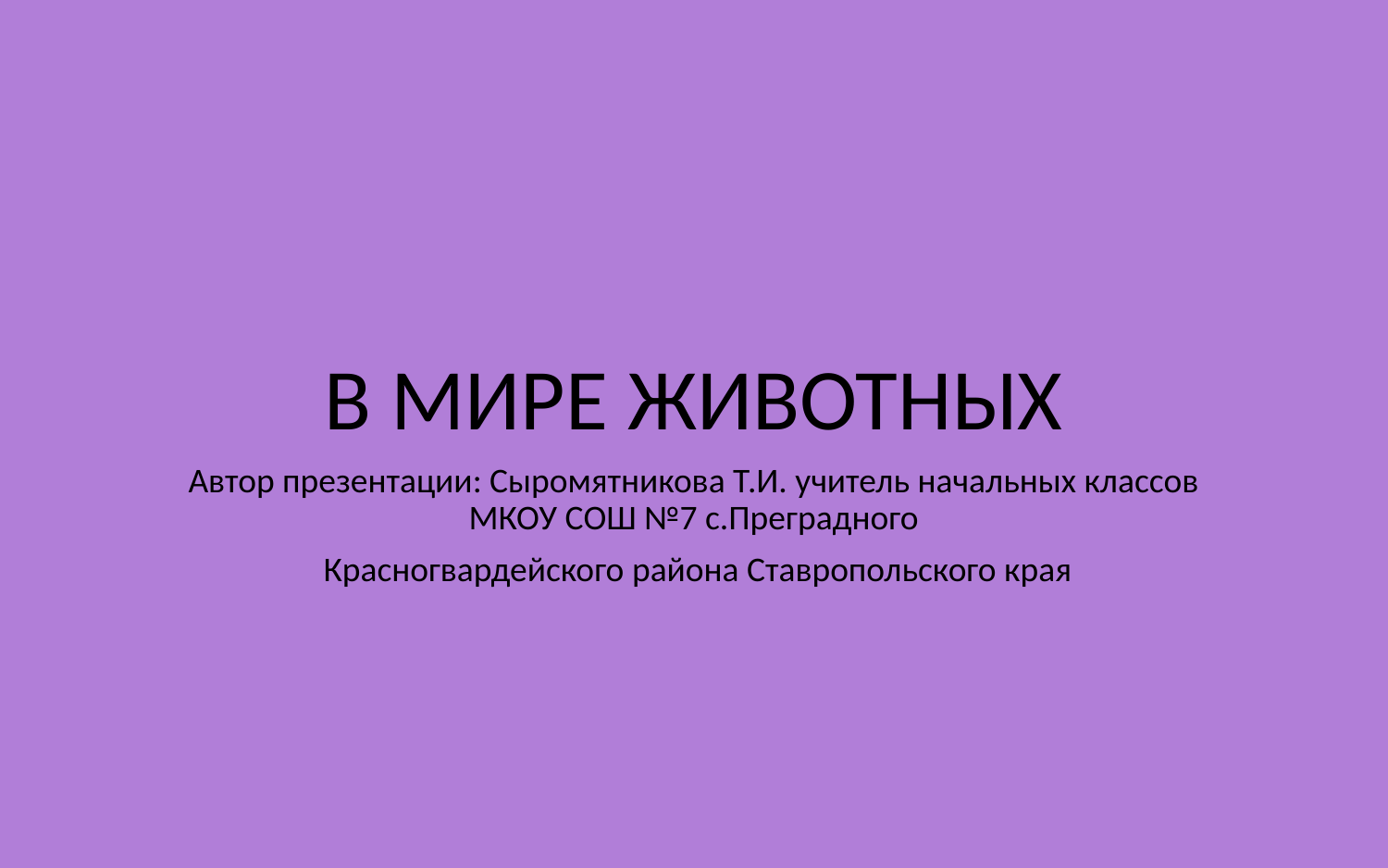

# В МИРЕ ЖИВОТНЫХ
Автор презентации: Сыромятникова Т.И. учитель начальных классов МКОУ СОШ №7 с.Преградного
 Красногвардейского района Ставропольского края